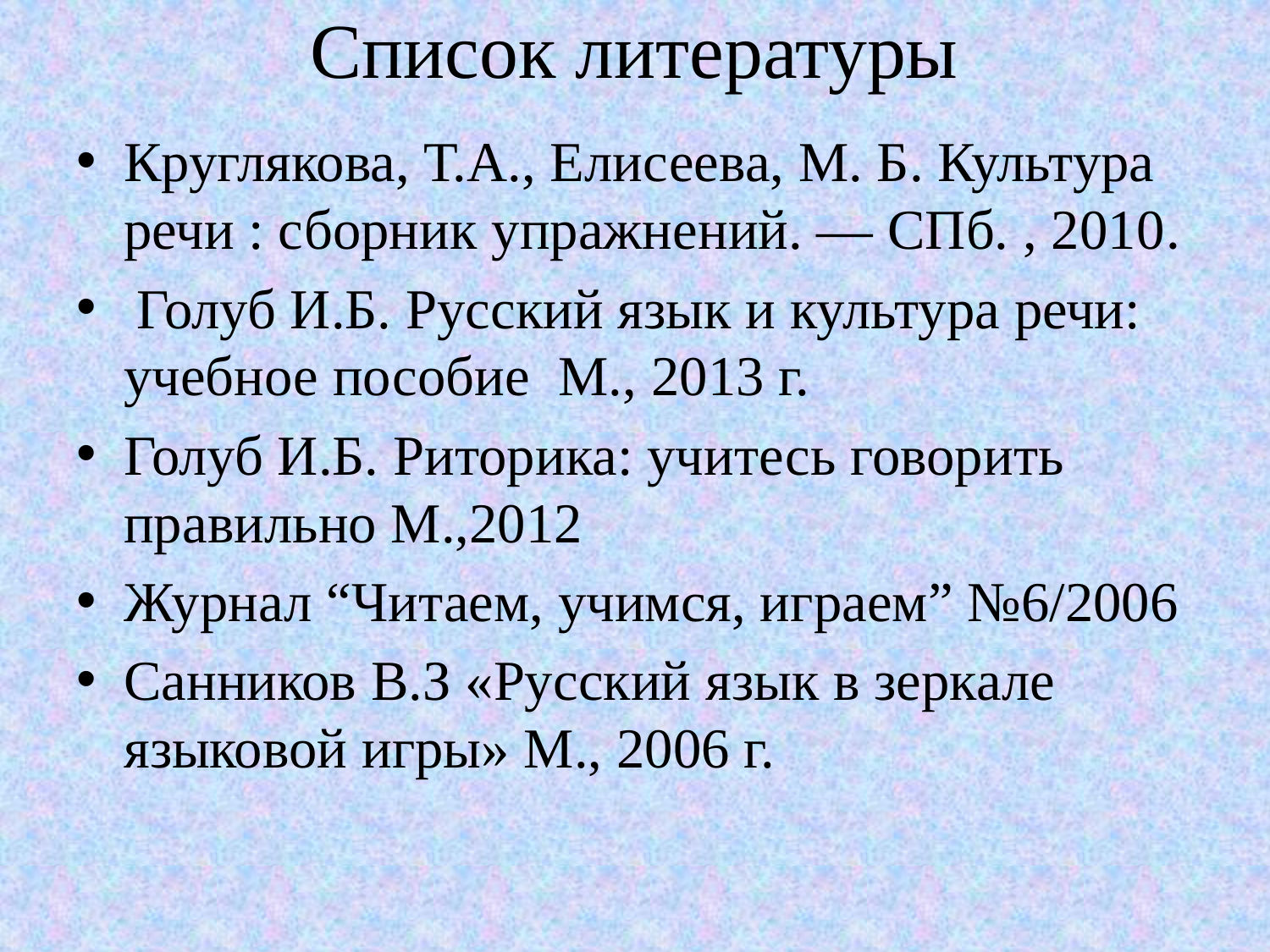

# Список литературы
Круглякова, Т.А., Елисеева, М. Б. Культура речи : сборник упражнений. — СПб. , 2010.
 Голуб И.Б. Русский язык и культура речи: учебное пособие  М., 2013 г.
Голуб И.Б. Риторика: учитесь говорить правильно М.,2012
Журнал “Читаем, учимся, играем” №6/2006
Санников В.З «Русский язык в зеркале языковой игры» М., 2006 г.